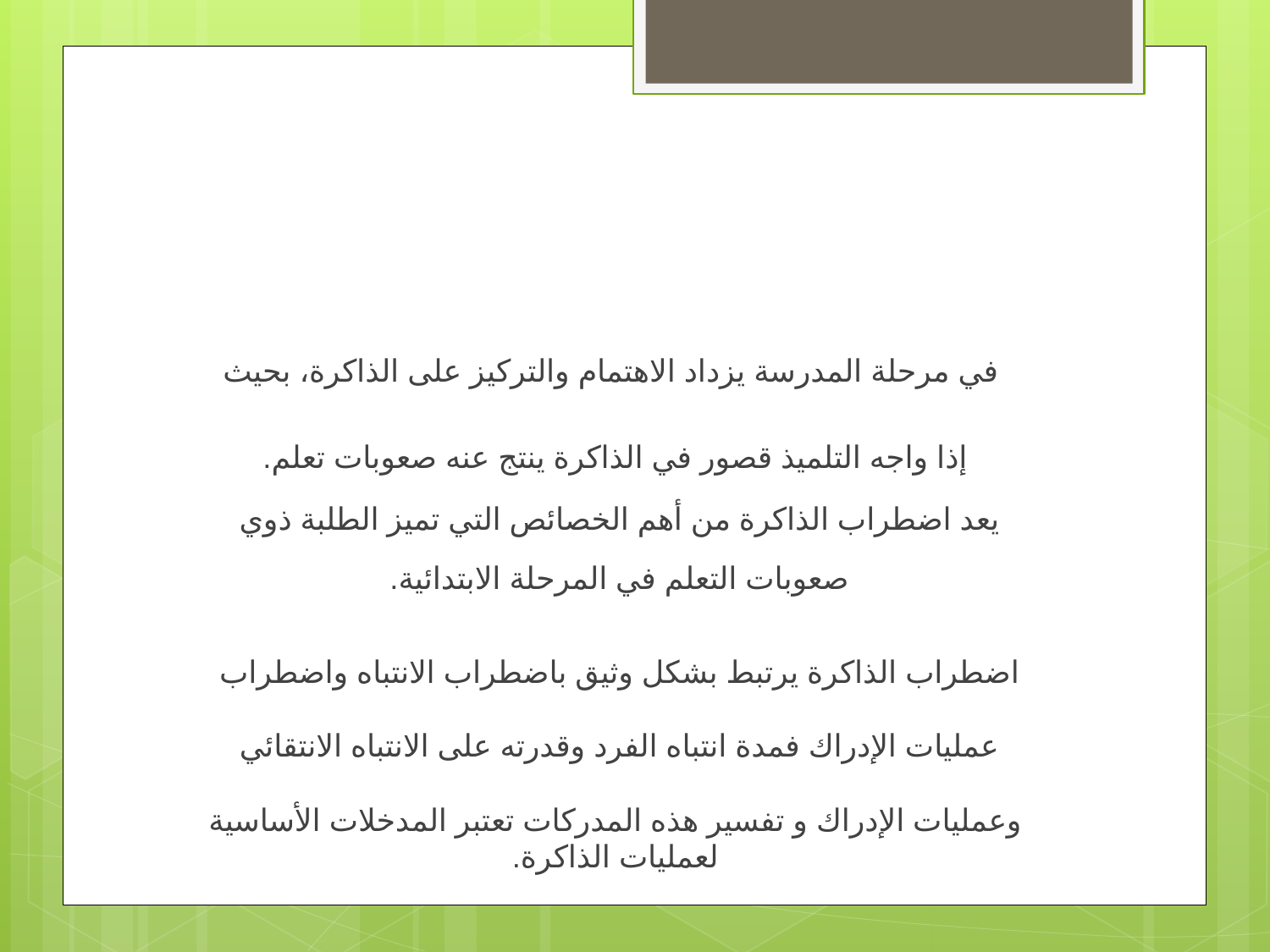

#

 في مرحلة المدرسة يزداد الاهتمام والتركيز على الذاكرة، بحيث

إذا واجه التلميذ قصور في الذاكرة ينتج عنه صعوبات تعلم.

يعد اضطراب الذاكرة من أهم الخصائص التي تميز الطلبة ذوي

صعوبات التعلم في المرحلة الابتدائية.

اضطراب الذاكرة يرتبط بشكل وثيق باضطراب الانتباه واضطراب

عمليات الإدراك فمدة انتباه الفرد وقدرته على الانتباه الانتقائي

وعمليات الإدراك و تفسير هذه المدركات تعتبر المدخلات الأساسية لعمليات الذاكرة.